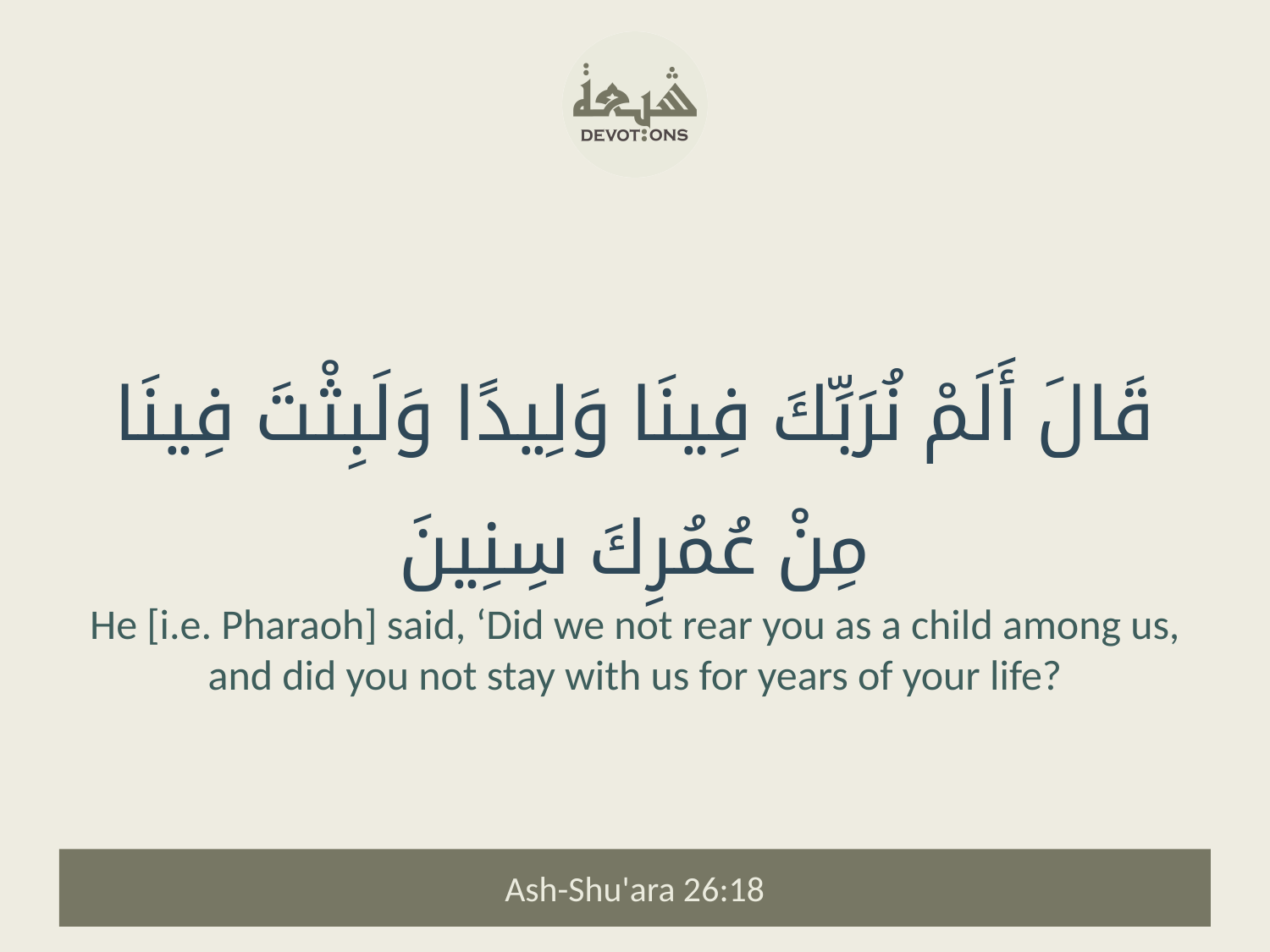

قَالَ أَلَمْ نُرَبِّكَ فِينَا وَلِيدًا وَلَبِثْتَ فِينَا مِنْ عُمُرِكَ سِنِينَ
He [i.e. Pharaoh] said, ‘Did we not rear you as a child among us, and did you not stay with us for years of your life?
Ash-Shu'ara 26:18